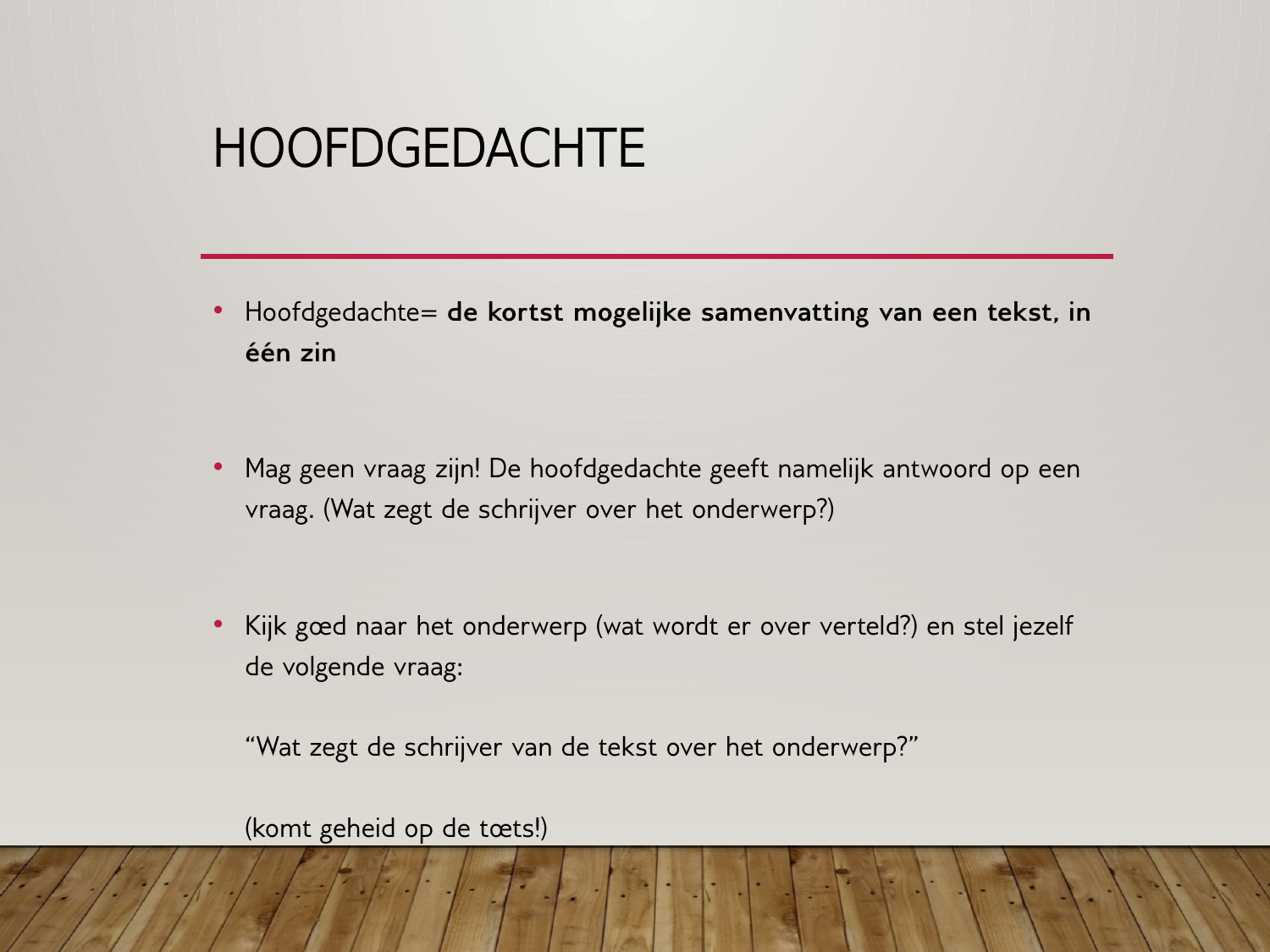

# Hoofdgedachte
Hoofdgedachte= de kortst mogelijke samenvatting van een tekst, in één zin

Mag geen vraag zijn! De hoofdgedachte geeft namelijk antwoord op een vraag. (Wat zegt de schrijver over het onderwerp?)

Kijk goed naar het onderwerp (wat wordt er over verteld?) en stel jezelf de volgende vraag:
“Wat zegt de schrijver van de tekst over het onderwerp?”
(komt geheid op de toets!)